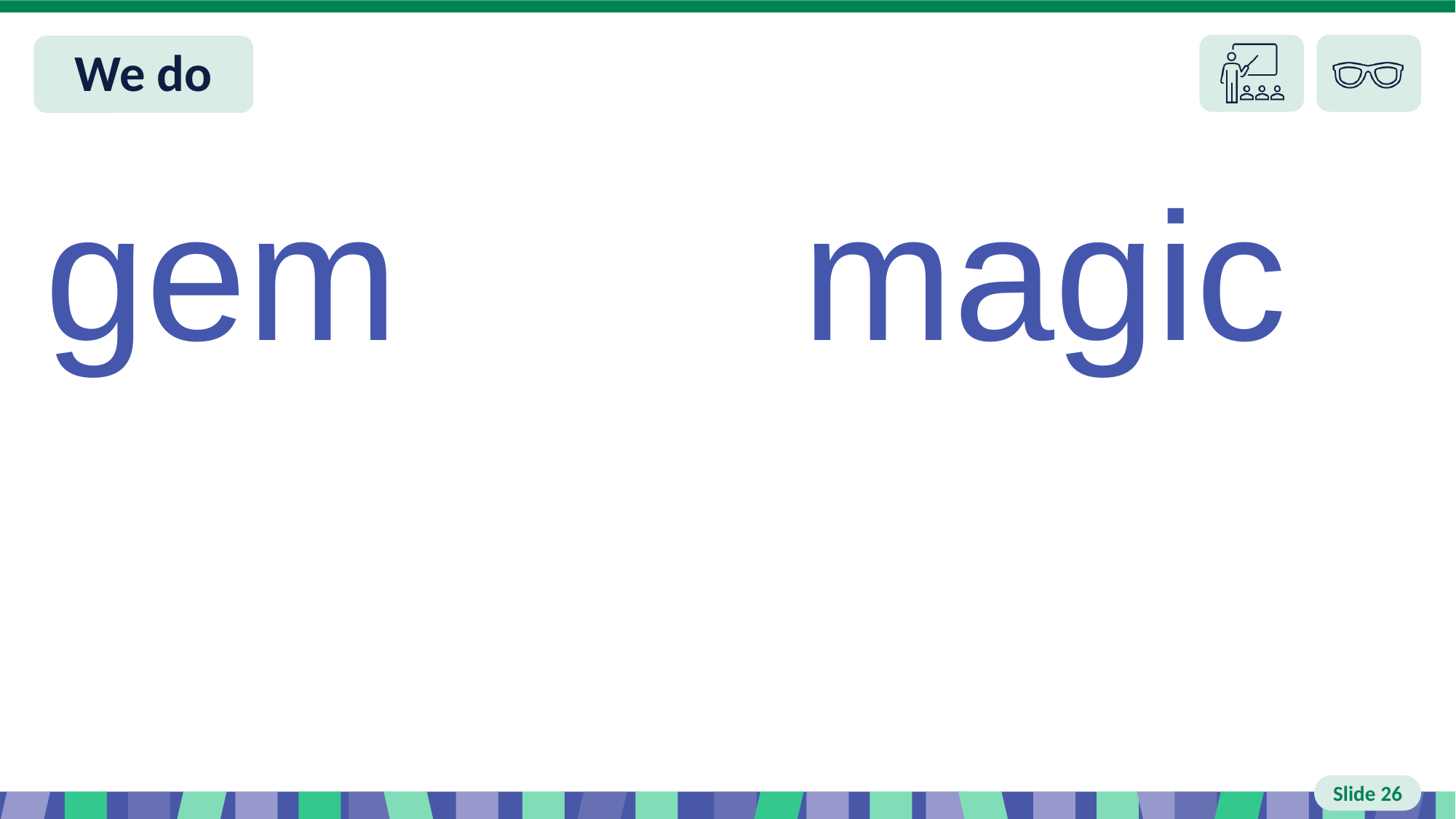

# Slide 26 We do
gem        magic